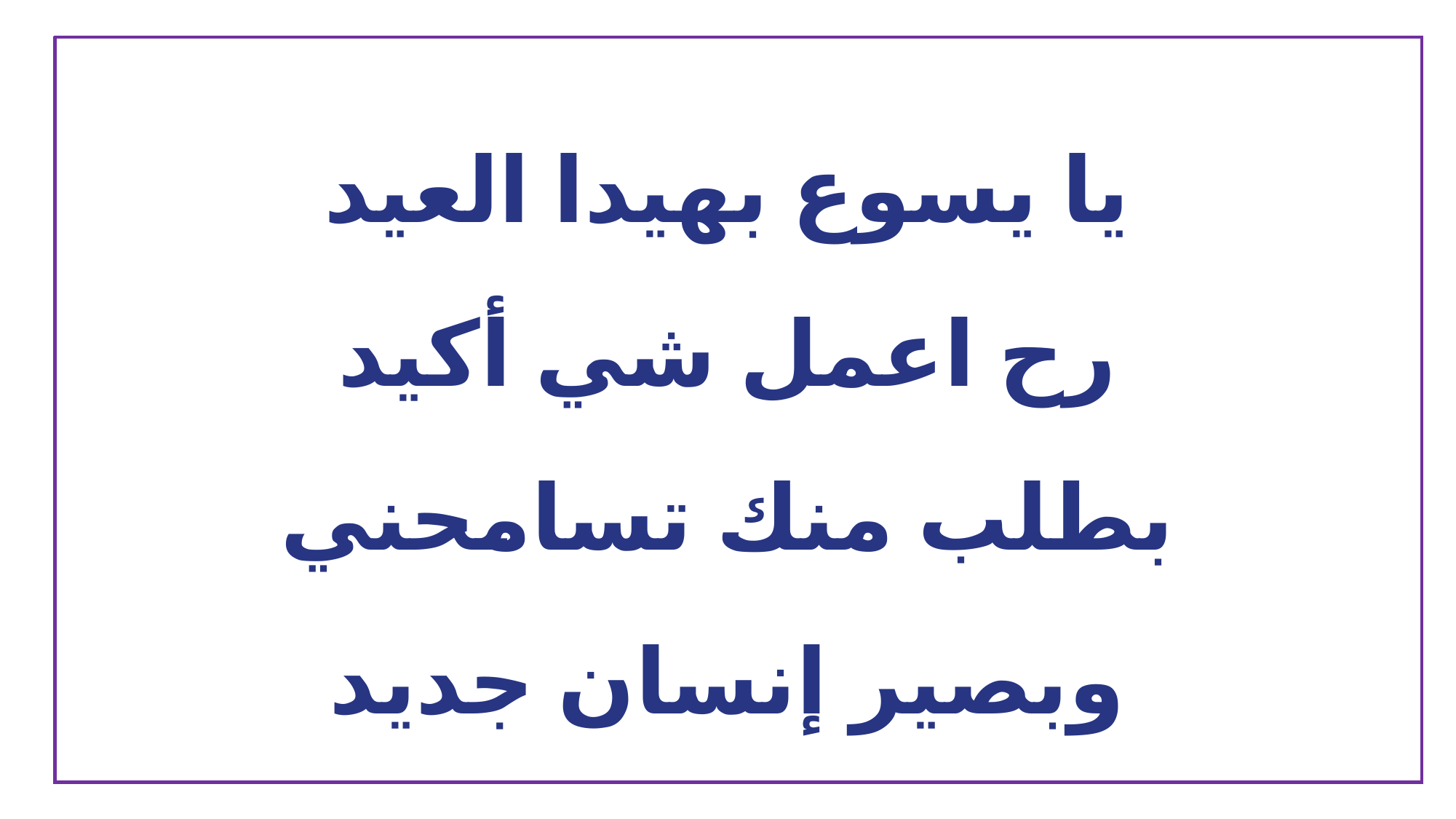

يا يسوع بهيدا العيد
رح اعمل شي أكيد
بطلب منك تسامحني
وبصير إنسان جديد